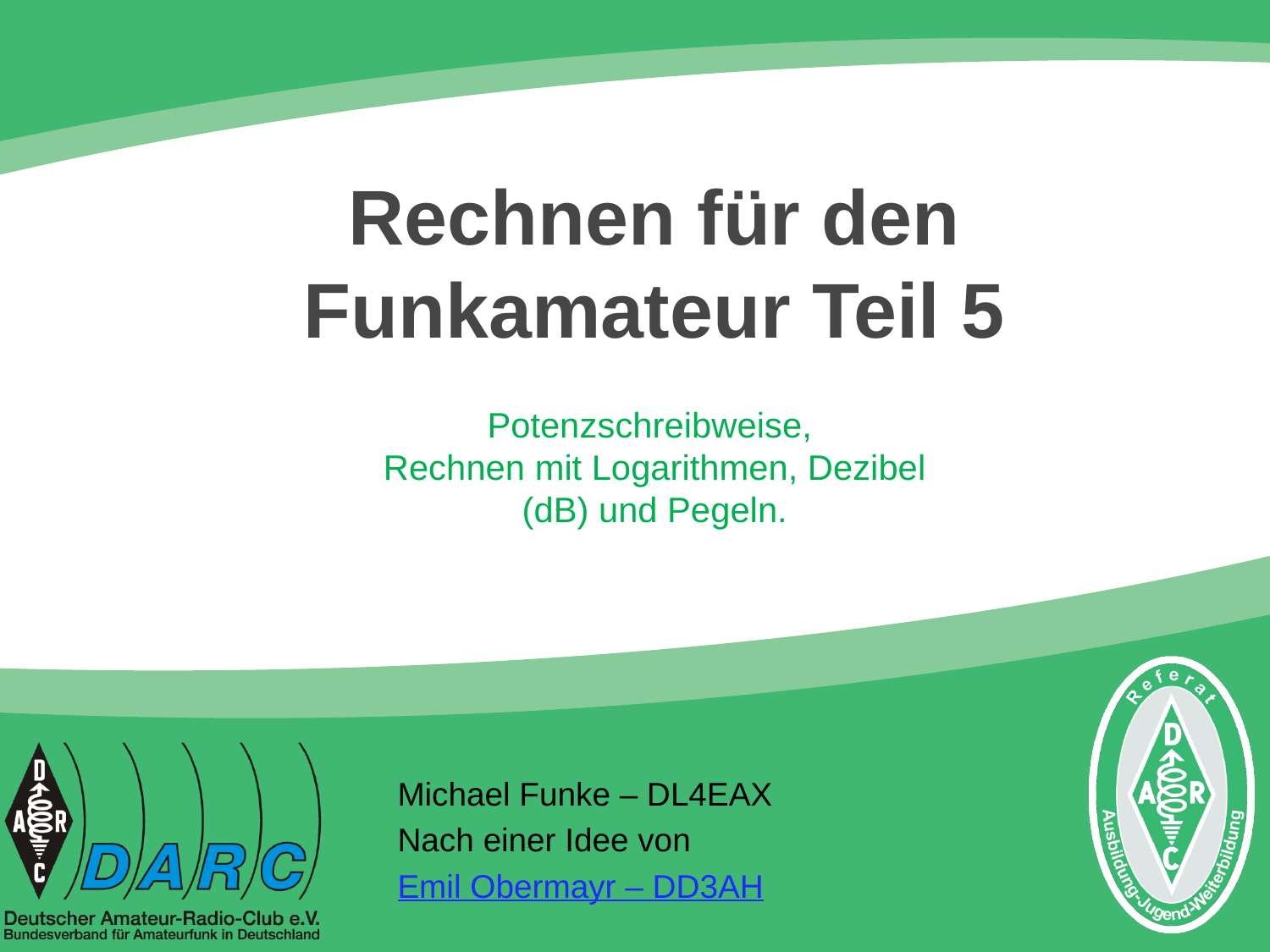

# Rechnen für den Funkamateur Teil 5
Potenzschreibweise,
Rechnen mit Logarithmen, Dezibel (dB) und Pegeln.
Michael Funke – DL4EAX
Nach einer Idee von
Emil Obermayr – DD3AH